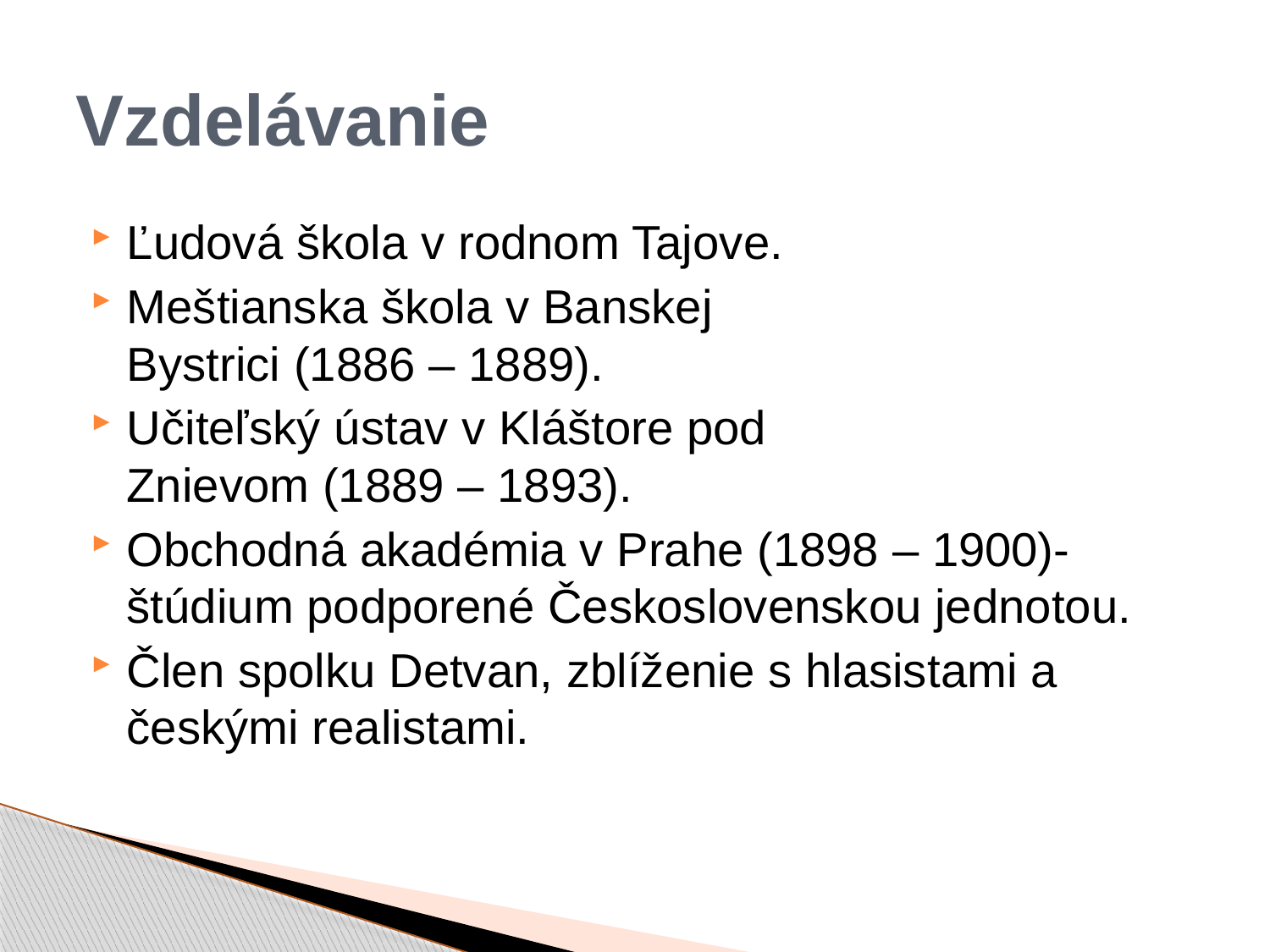

# Vzdelávanie
Ľudová škola v rodnom Tajove.
Meštianska škola v Banskej Bystrici (1886 – 1889).
Učiteľský ústav v Kláštore pod Znievom (1889 – 1893).
Obchodná akadémia v Prahe (1898 – 1900)- štúdium podporené Československou jednotou.
Člen spolku Detvan, zblíženie s hlasistami a českými realistami.